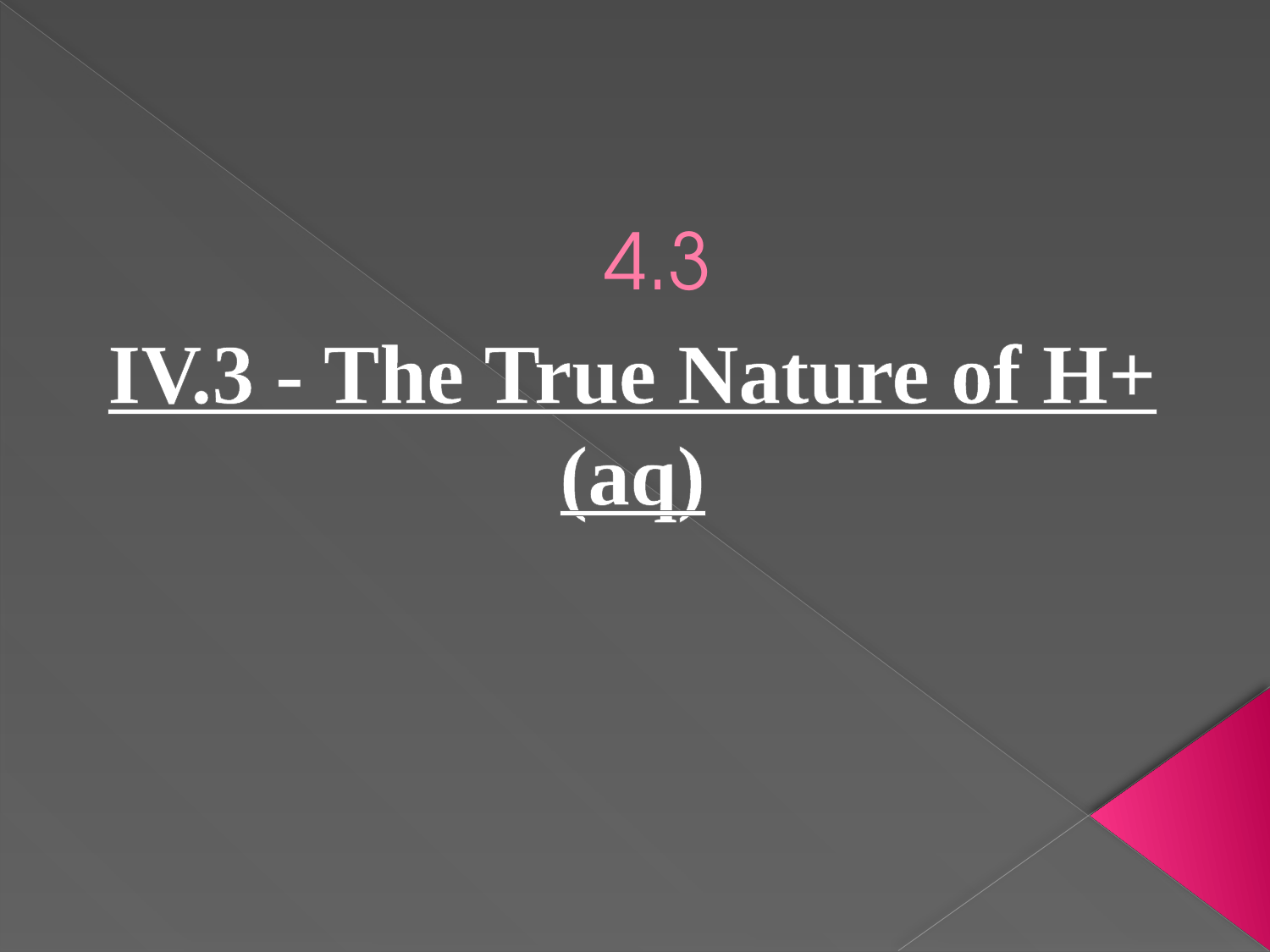

# 4.3
IV.3 - The True Nature of H+(aq)